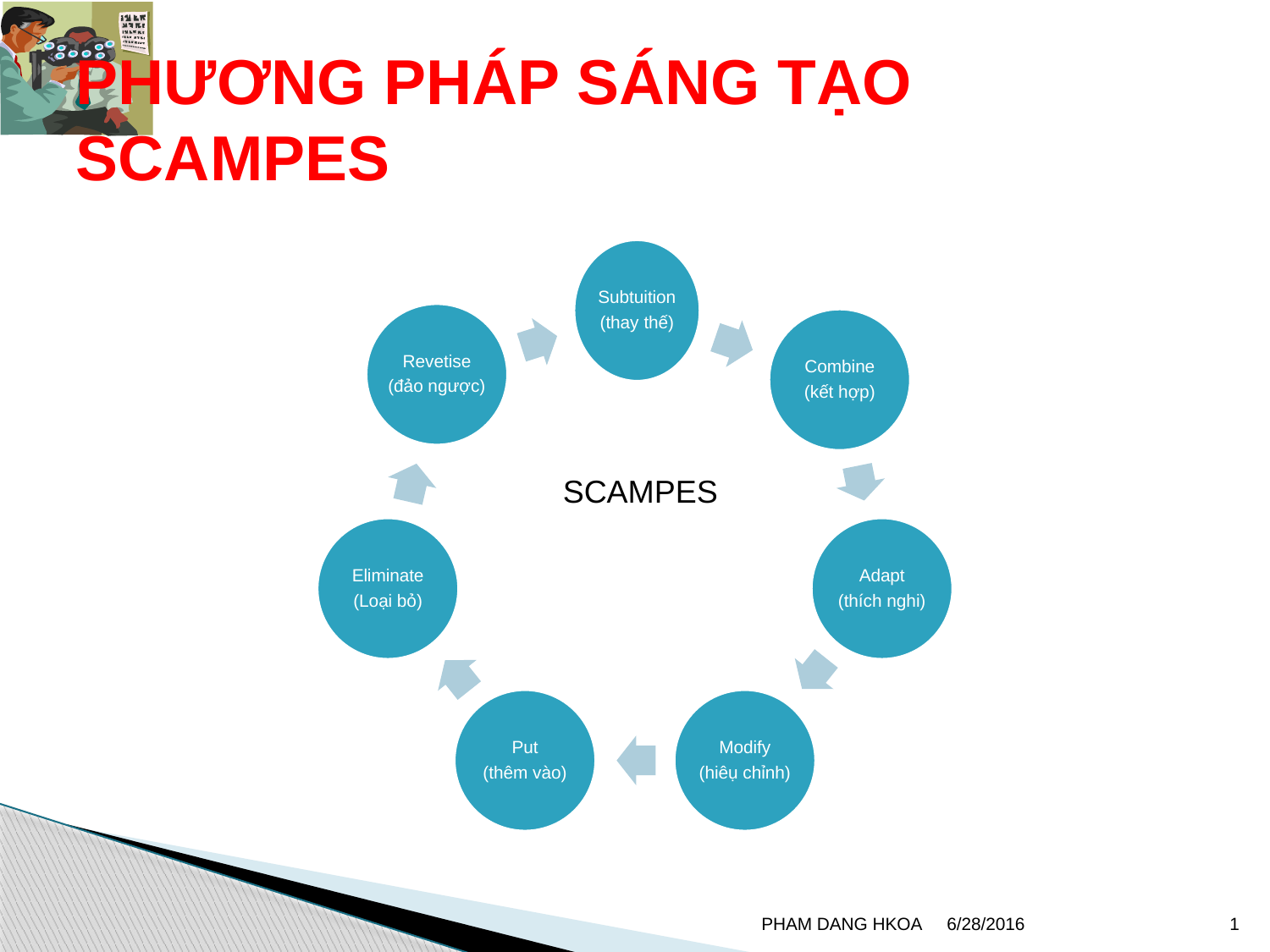

# PHƯƠNG PHÁP SÁNG TẠO SCAMPES
Subtuition
(thay thế)

Combine
(kết hợp)

Adapt
(thích nghi)

Modify
(hiêụ chỉnh)

Put
(thêm vào)

Eliminate
(Loại bỏ)

Revetise
(đảo ngược)

SCAMPES
PHAM DANG HKOA
6/28/2016
1